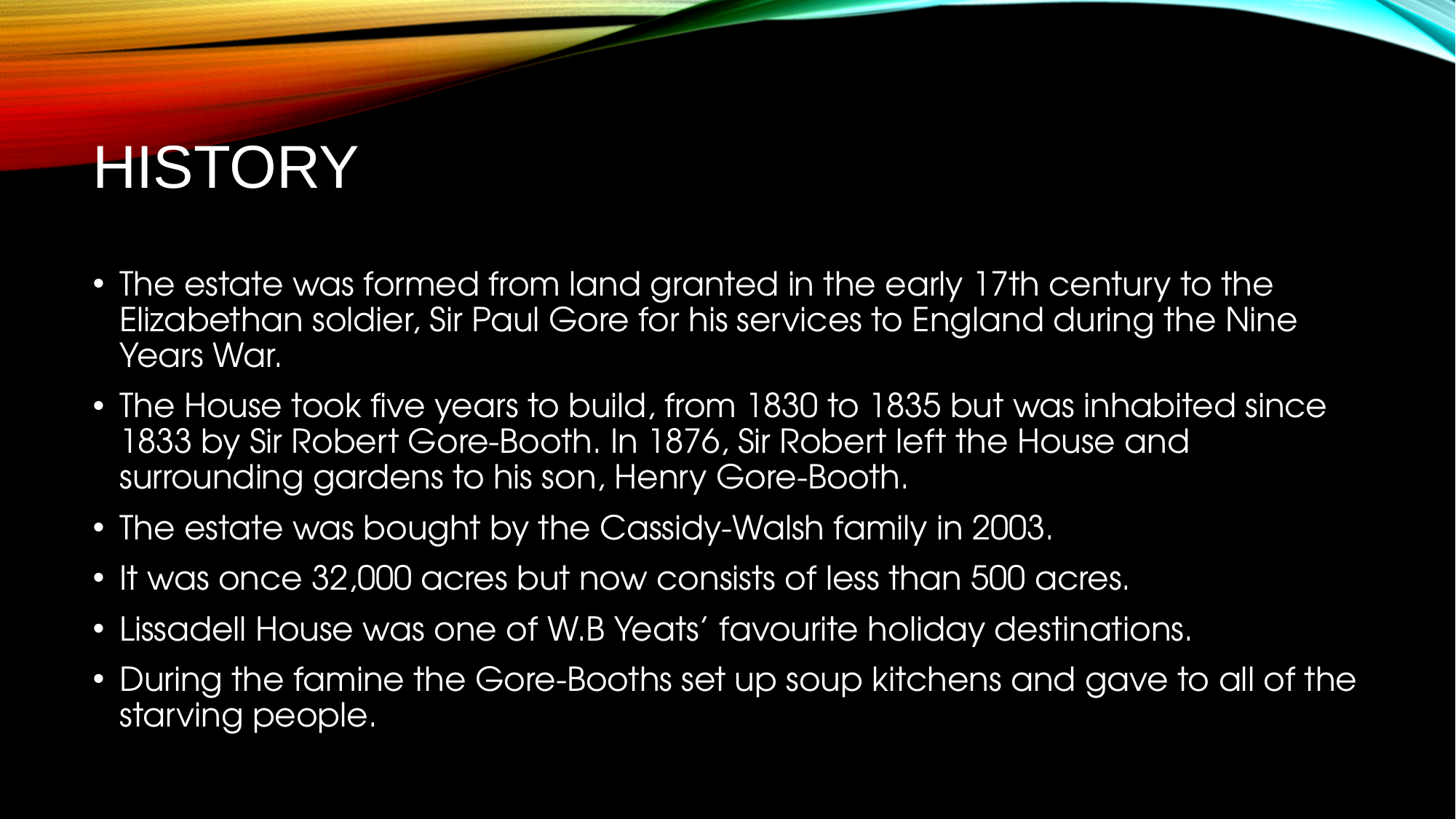

# HISTORY
The estate was formed from land granted in the early 17th century to the Elizabethan soldier, Sir Paul Gore for his services to England during the Nine Years War.
The House took five years to build, from 1830 to 1835 but was inhabited since 1833 by Sir Robert Gore-Booth. In 1876, Sir Robert left the House and surrounding gardens to his son, Henry Gore-Booth.
The estate was bought by the Cassidy-Walsh family in 2003.
It was once 32,000 acres but now consists of less than 500 acres.
Lissadell House was one of W.B Yeats’ favourite holiday destinations.
During the famine the Gore-Booths set up soup kitchens and gave to all of the starving people.